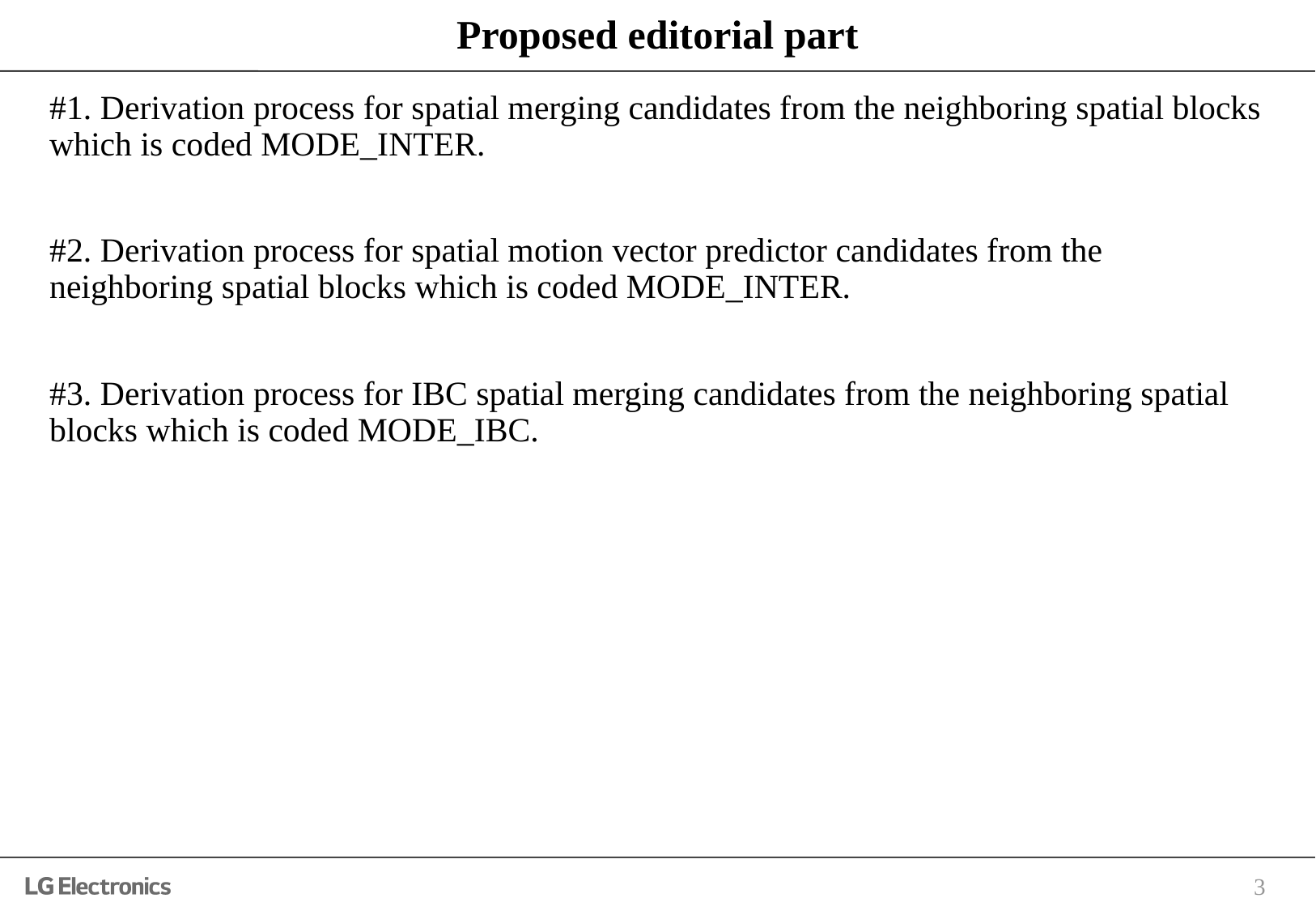

# Proposed editorial part
#1. Derivation process for spatial merging candidates from the neighboring spatial blocks which is coded MODE_INTER.

#2. Derivation process for spatial motion vector predictor candidates from the neighboring spatial blocks which is coded MODE_INTER.

#3. Derivation process for IBC spatial merging candidates from the neighboring spatial blocks which is coded MODE_IBC.

3